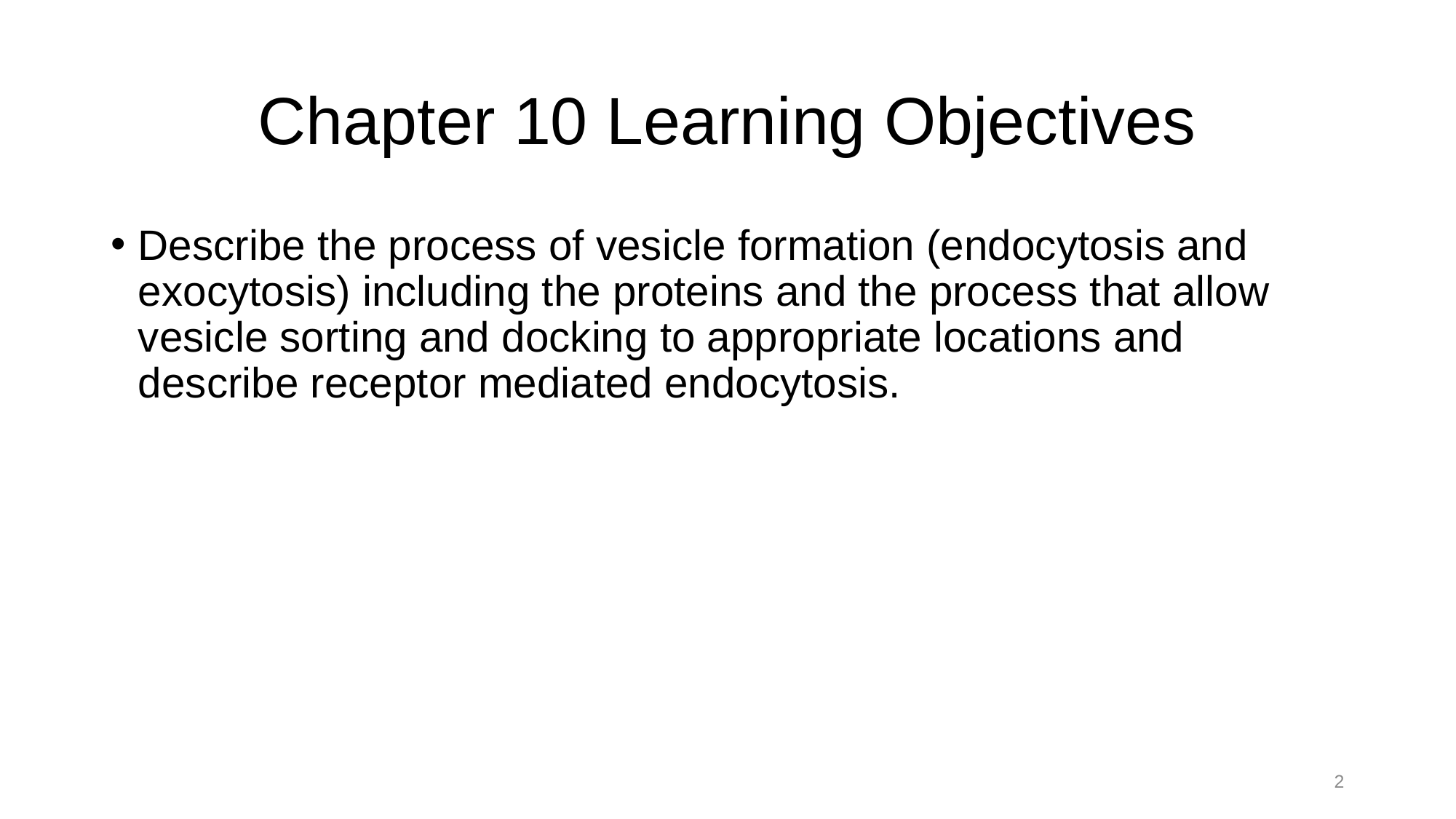

# Chapter 10 Learning Objectives
Describe the process of vesicle formation (endocytosis and exocytosis) including the proteins and the process that allow vesicle sorting and docking to appropriate locations and describe receptor mediated endocytosis.
2